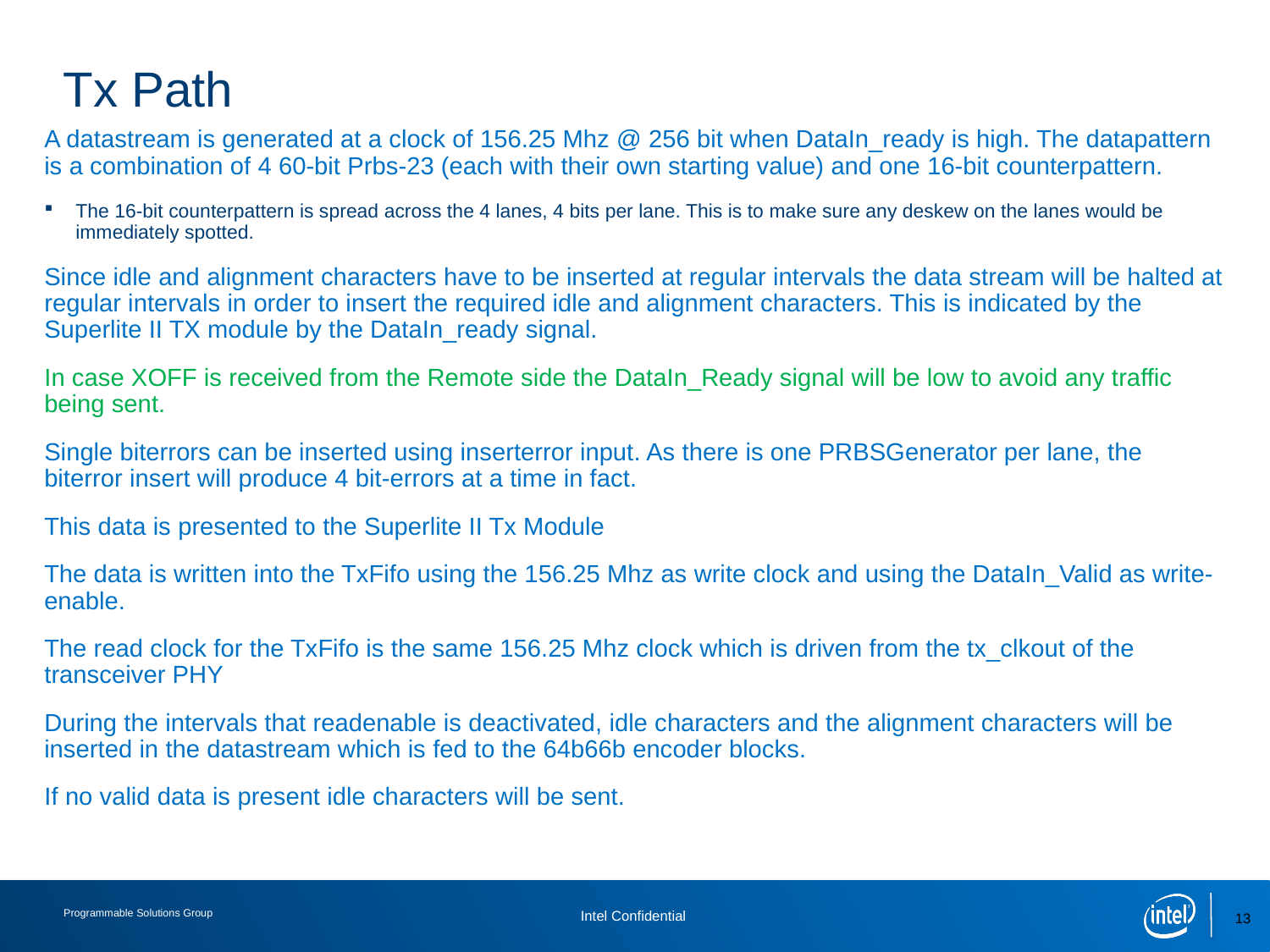

# Tx Path
A datastream is generated at a clock of 156.25 Mhz @ 256 bit when DataIn_ready is high. The datapattern is a combination of 4 60-bit Prbs-23 (each with their own starting value) and one 16-bit counterpattern.
The 16-bit counterpattern is spread across the 4 lanes, 4 bits per lane. This is to make sure any deskew on the lanes would be immediately spotted.
Since idle and alignment characters have to be inserted at regular intervals the data stream will be halted at regular intervals in order to insert the required idle and alignment characters. This is indicated by the Superlite II TX module by the DataIn_ready signal.
In case XOFF is received from the Remote side the DataIn_Ready signal will be low to avoid any traffic being sent.
Single biterrors can be inserted using inserterror input. As there is one PRBSGenerator per lane, the biterror insert will produce 4 bit-errors at a time in fact.
This data is presented to the Superlite II Tx Module
The data is written into the TxFifo using the 156.25 Mhz as write clock and using the DataIn_Valid as write-enable.
The read clock for the TxFifo is the same 156.25 Mhz clock which is driven from the tx_clkout of the transceiver PHY
During the intervals that readenable is deactivated, idle characters and the alignment characters will be inserted in the datastream which is fed to the 64b66b encoder blocks.
If no valid data is present idle characters will be sent.

13